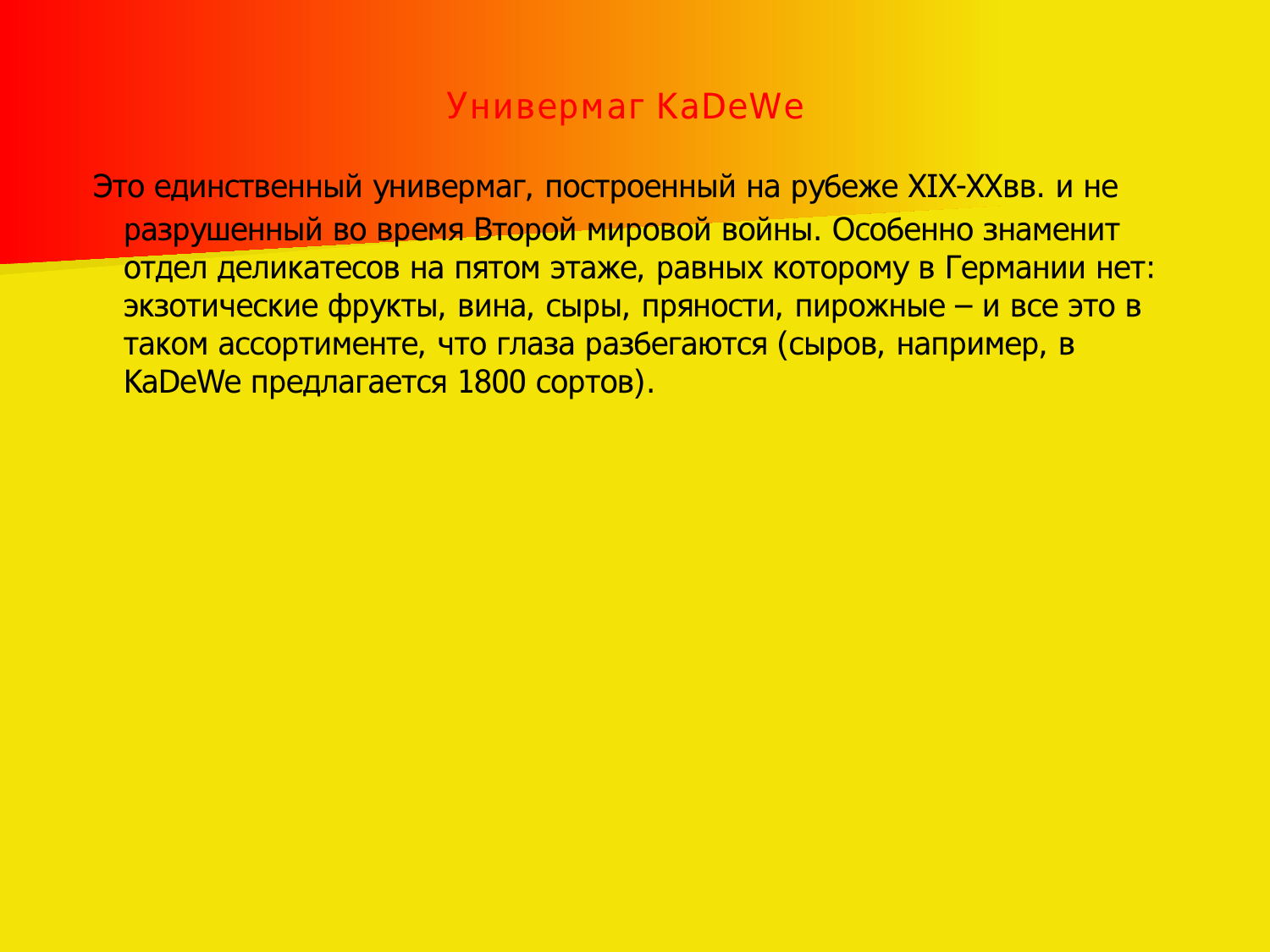

Универмаг KaDeWe
 Это единственный универмаг, построенный на рубеже XIX-XXвв. и не разрушенный во время Второй мировой войны. Особенно знаменит отдел деликатесов на пятом этаже, равных которому в Германии нет: экзотические фрукты, вина, сыры, пряности, пирожные – и все это в таком ассортименте, что глаза разбегаются (сыров, например, в KaDeWe предлагается 1800 сортов).